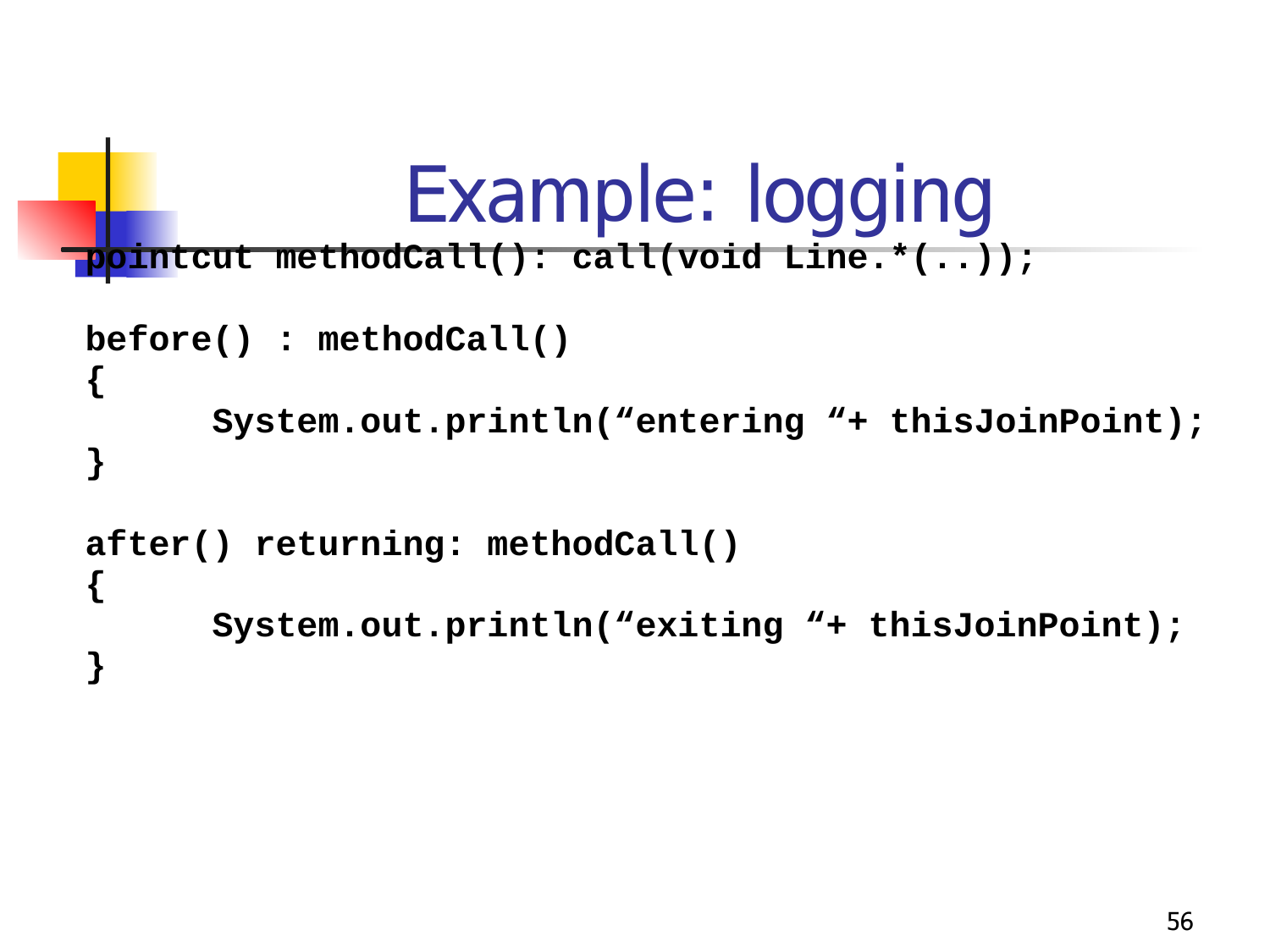

# Example: logging

	pointcut methodCall(): call(void Line.*(..));

	before() : methodCall()
	{
		System.out.println(“entering “+ thisJoinPoint);
	}

	after() returning: methodCall()
	{
		System.out.println(“exiting “+ thisJoinPoint);
	}

56